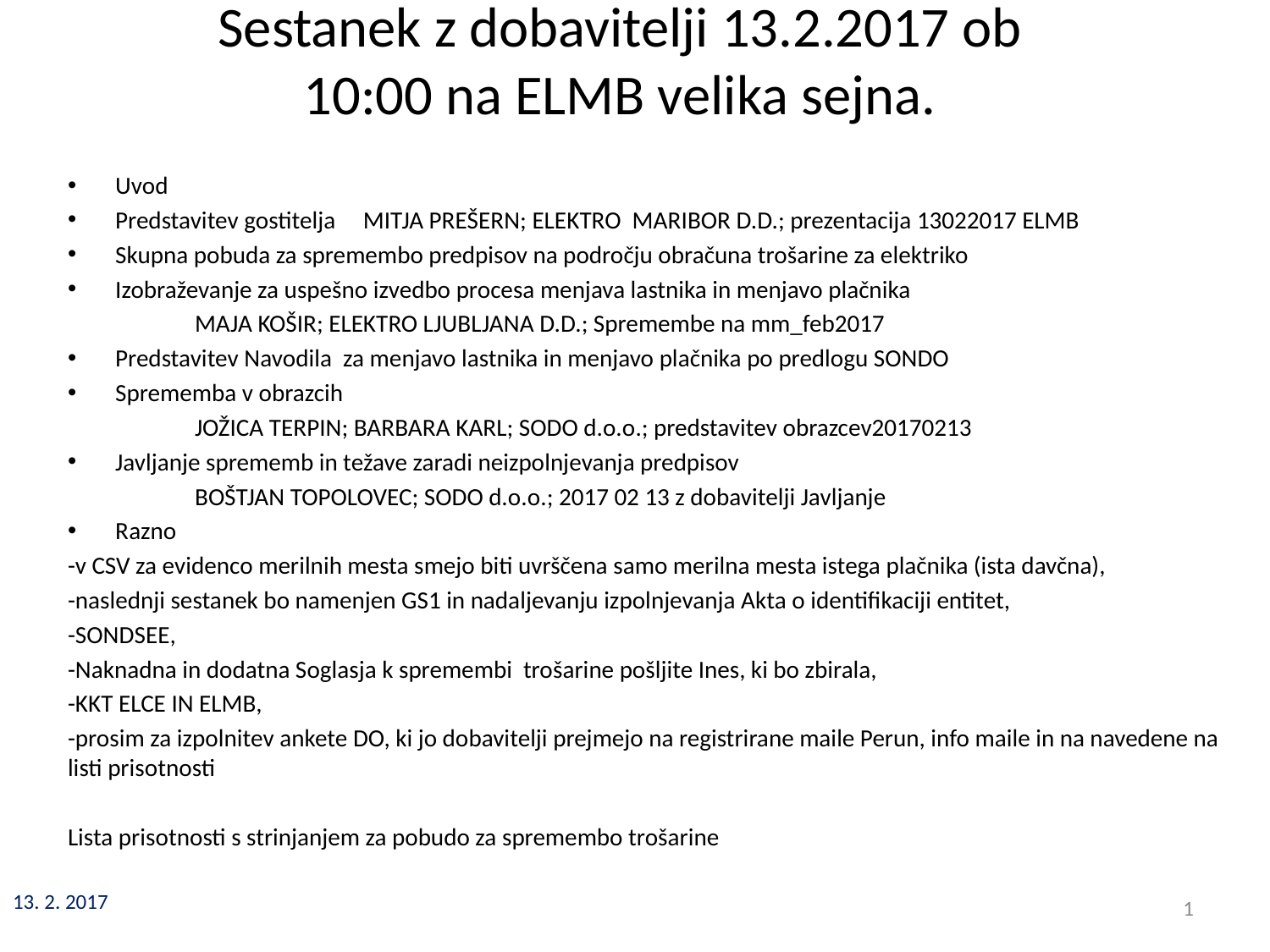

# Sestanek z dobavitelji 13.2.2017 ob 10:00 na ELMB velika sejna.

Uvod
Predstavitev gostitelja     MITJA PREŠERN; ELEKTRO  MARIBOR D.D.; prezentacija 13022017 ELMB
Skupna pobuda za spremembo predpisov na področju obračuna trošarine za elektriko
Izobraževanje za uspešno izvedbo procesa menjava lastnika in menjavo plačnika
	MAJA KOŠIR; ELEKTRO LJUBLJANA D.D.; Spremembe na mm_feb2017
Predstavitev Navodila  za menjavo lastnika in menjavo plačnika po predlogu SONDO
Sprememba v obrazcih
	JOŽICA TERPIN; BARBARA KARL; SODO d.o.o.; predstavitev obrazcev20170213
Javljanje sprememb in težave zaradi neizpolnjevanja predpisov
	BOŠTJAN TOPOLOVEC; SODO d.o.o.; 2017 02 13 z dobavitelji Javljanje
Razno
-v CSV za evidenco merilnih mesta smejo biti uvrščena samo merilna mesta istega plačnika (ista davčna),
-naslednji sestanek bo namenjen GS1 in nadaljevanju izpolnjevanja Akta o identifikaciji entitet,
-SONDSEE,
-Naknadna in dodatna Soglasja k spremembi  trošarine pošljite Ines, ki bo zbirala,
-KKT ELCE IN ELMB,
-prosim za izpolnitev ankete DO, ki jo dobavitelji prejmejo na registrirane maile Perun, info maile in na navedene na listi prisotnosti

Lista prisotnosti s strinjanjem za pobudo za spremembo trošarine

13. 2. 2017
1